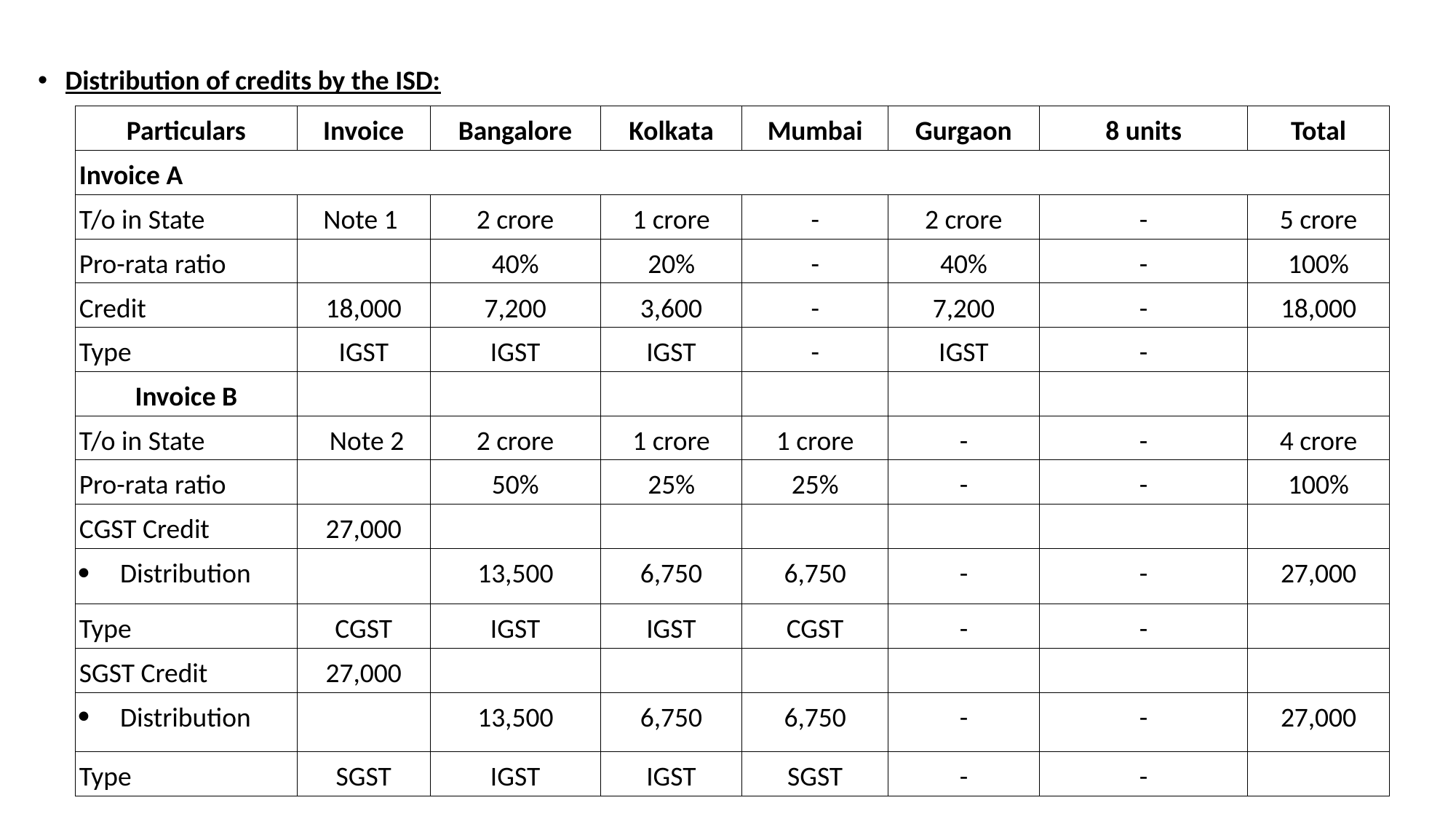

Distribution of credits by the ISD:

| Particulars | Invoice | Bangalore | Kolkata | Mumbai | Gurgaon | 8 units | Total |
| --- | --- | --- | --- | --- | --- | --- | --- |
| Invoice A |  |  |  |  |  |  |  |
| T/o in State | Note 1 | 2 crore | 1 crore | - | 2 crore | - | 5 crore |
| Pro-rata ratio |  | 40% | 20% | - | 40% | - | 100% |
| Credit | 18,000 | 7,200 | 3,600 | - | 7,200 | - | 18,000 |
| Type | IGST | IGST | IGST | - | IGST | - |  |
| Invoice B |  |  |  |  |  |  |  |
| T/o in State | Note 2 | 2 crore | 1 crore | 1 crore | - | - | 4 crore |
| Pro-rata ratio |  | 50% | 25% | 25% | - | - | 100% |
| CGST Credit | 27,000 |  |  |  |  |  |  |
| Distribution |  | 13,500 | 6,750 | 6,750 | - | - | 27,000 |
| Type | CGST | IGST | IGST | CGST | - | - |  |
| SGST Credit | 27,000 |  |  |  |  |  |  |
| Distribution |  | 13,500 | 6,750 | 6,750 | - | - | 27,000 |
| Type | SGST | IGST | IGST | SGST | - | - |  |